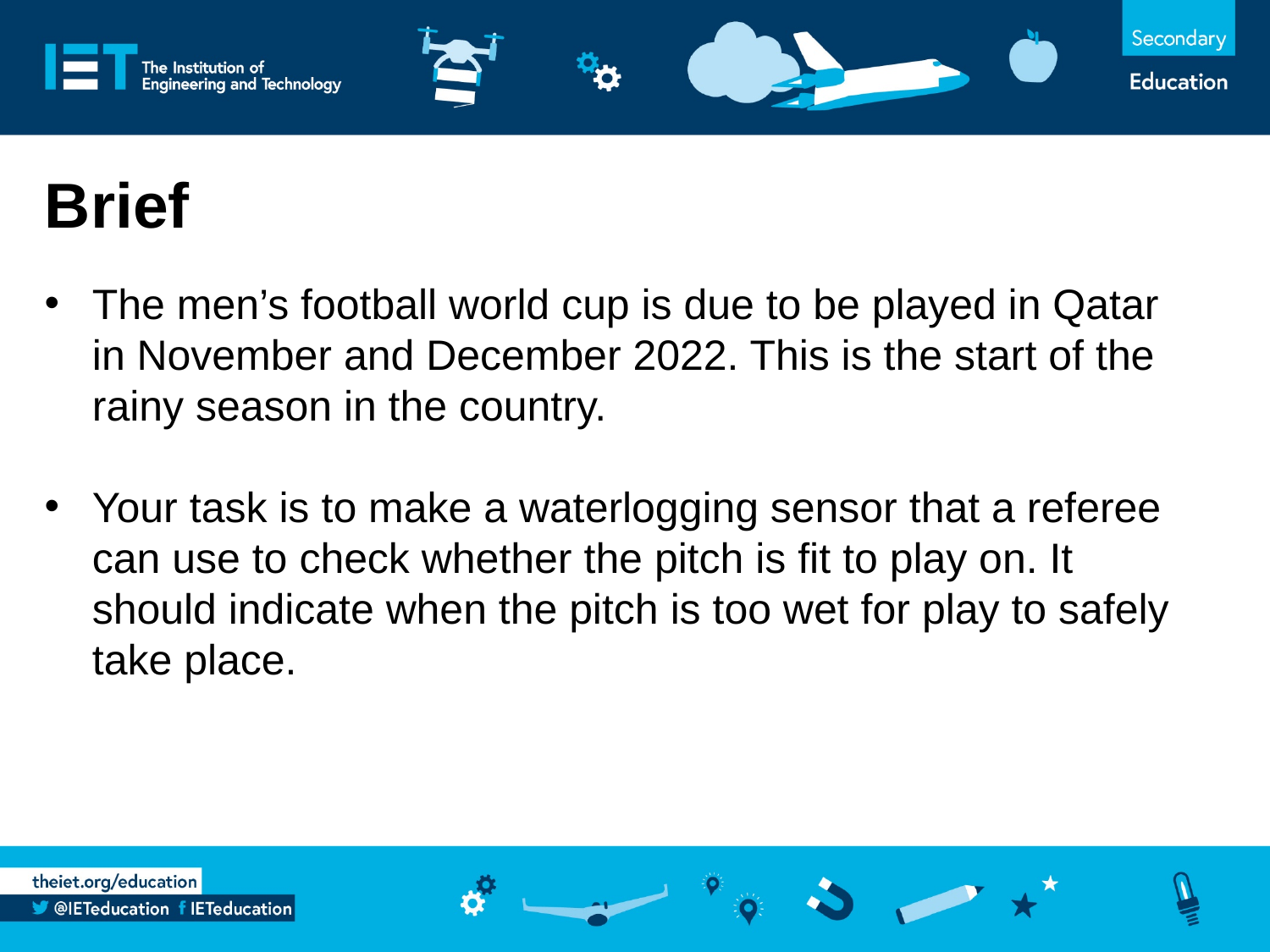

# Brief
The men’s football world cup is due to be played in Qatar in November and December 2022. This is the start of the rainy season in the country.

Your task is to make a waterlogging sensor that a referee can use to check whether the pitch is fit to play on. It should indicate when the pitch is too wet for play to safely take place.